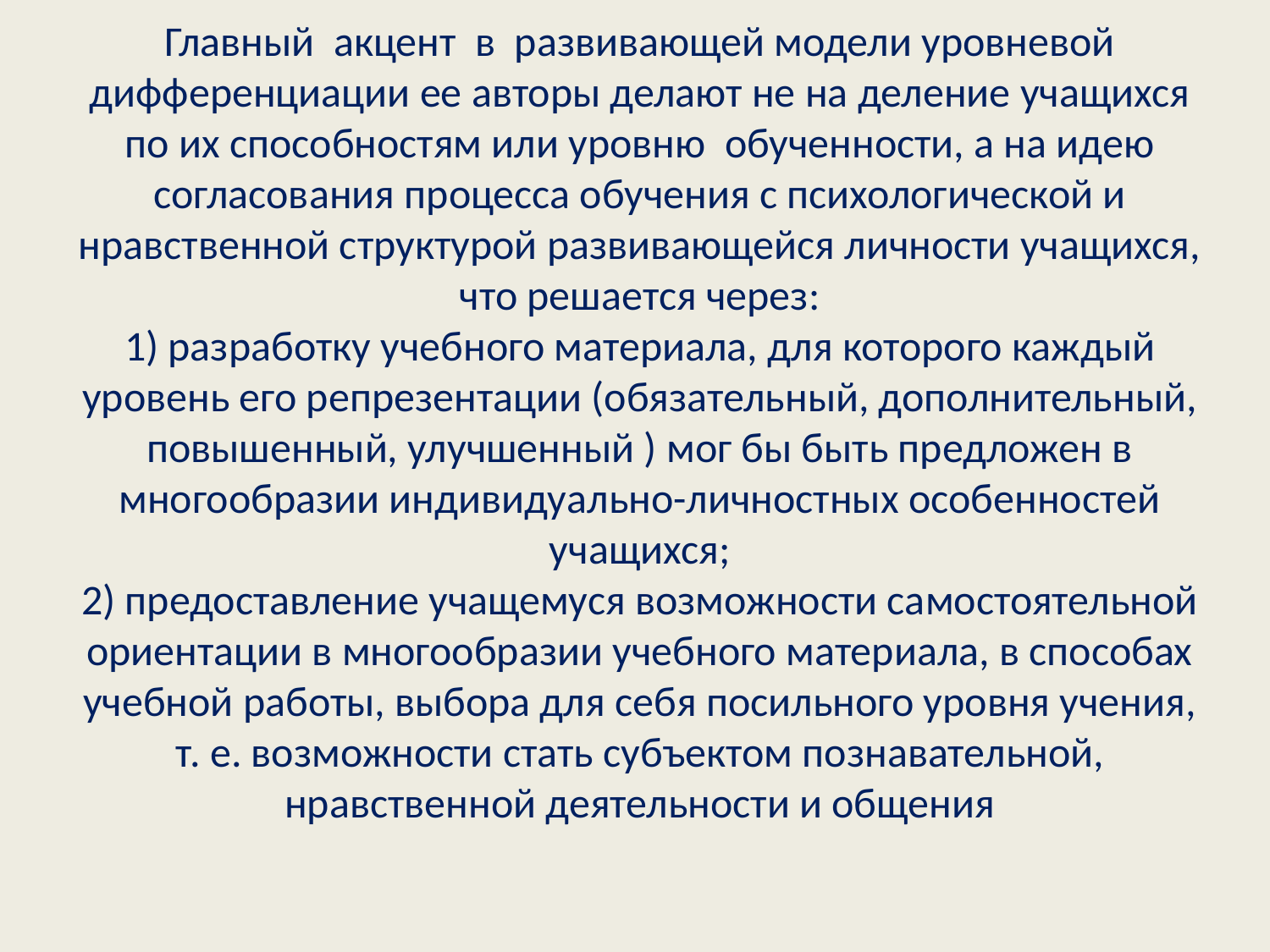

Главный  акцент  в  развивающей модели уровневой дифференциации ее авторы делают не на деление учащихся по их способностям или уровню  обученности, а на идею согласования процесса обучения с психологической и нравственной структурой развивающейся личности учащихся, что решается через:
1) разработку учебного материала, для которого каждый уровень его репрезентации (обязательный, дополнительный, повышенный, улучшенный ) мог бы быть предложен в многообразии индивидуально-личностных особенностей учащихся;
2) предоставление учащемуся возможности самостоятельной ориентации в многообразии учебного материала, в способах учебной работы, выбора для себя посильного уровня учения, т. е. возможности стать субъектом познавательной, нравственной деятельности и общения
#